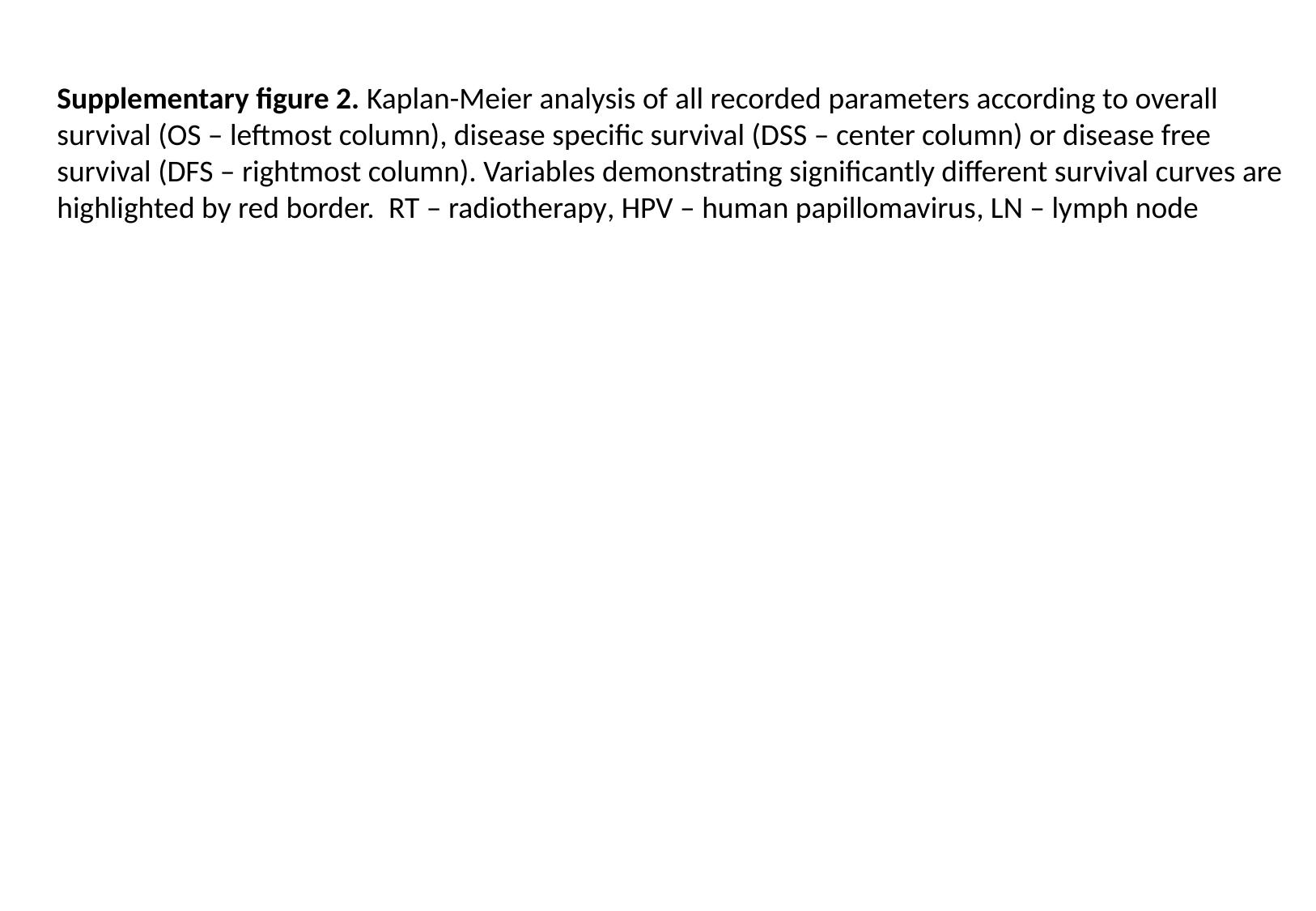

Supplementary figure 2. Kaplan-Meier analysis of all recorded parameters according to overall survival (OS – leftmost column), disease specific survival (DSS – center column) or disease free survival (DFS – rightmost column). Variables demonstrating significantly different survival curves are highlighted by red border.  RT – radiotherapy, HPV – human papillomavirus, LN – lymph node